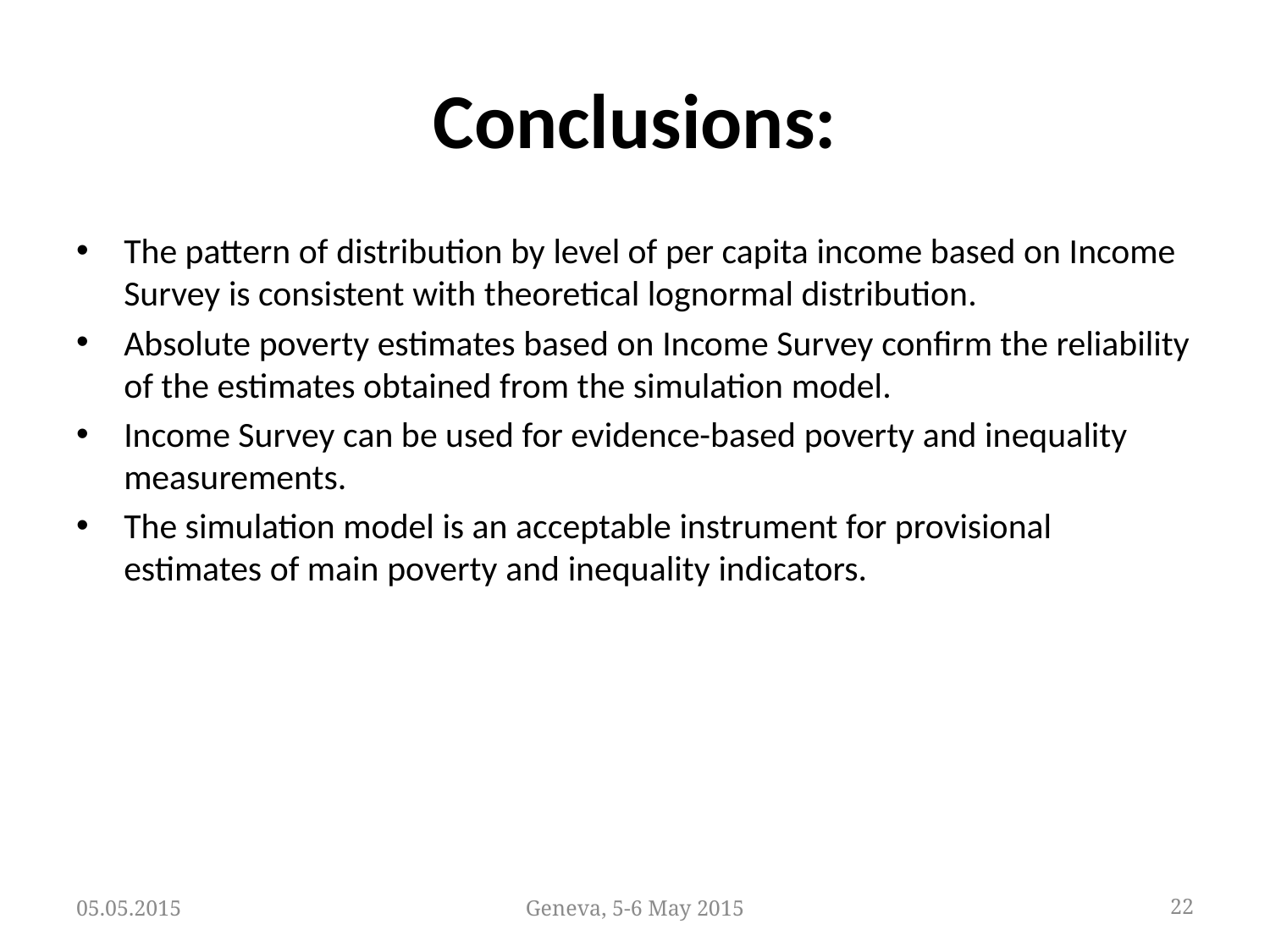

# Conclusions:
The pattern of distribution by level of per capita income based on Income Survey is consistent with theoretical lognormal distribution.
Absolute poverty estimates based on Income Survey confirm the reliability of the estimates obtained from the simulation model.
Income Survey can be used for evidence-based poverty and inequality measurements.
The simulation model is an acceptable instrument for provisional estimates of main poverty and inequality indicators.
05.05.2015
Geneva, 5-6 May 2015
22